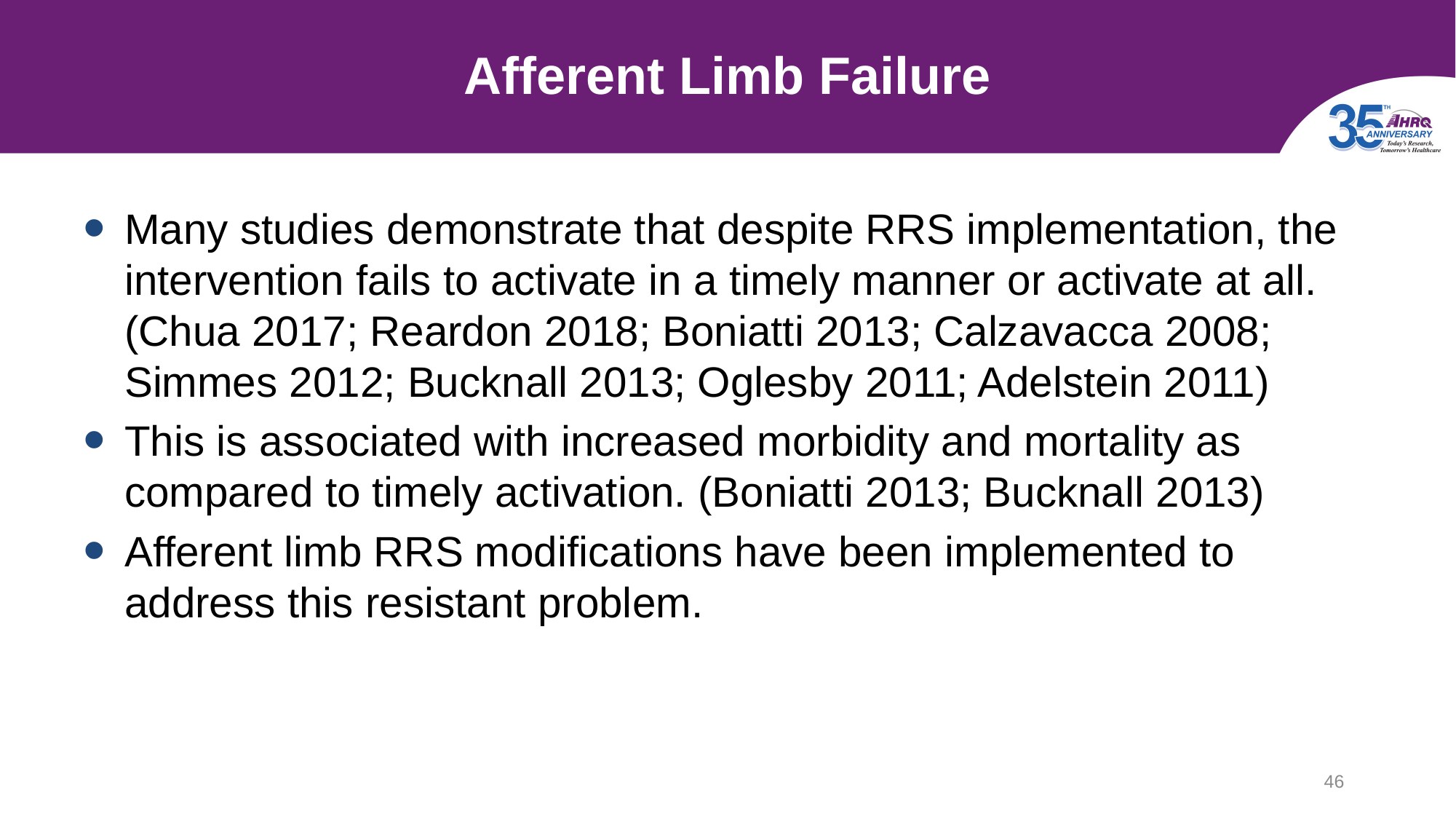

# Afferent Limb Failure
Many studies demonstrate that despite RRS implementation, the intervention fails to activate in a timely manner or activate at all.  (Chua 2017; Reardon 2018; Boniatti 2013; Calzavacca 2008; Simmes 2012; Bucknall 2013; Oglesby 2011; Adelstein 2011)
This is associated with increased morbidity and mortality as compared to timely activation. (Boniatti 2013; Bucknall 2013)
Afferent limb RRS modifications have been implemented to address this resistant problem.
46